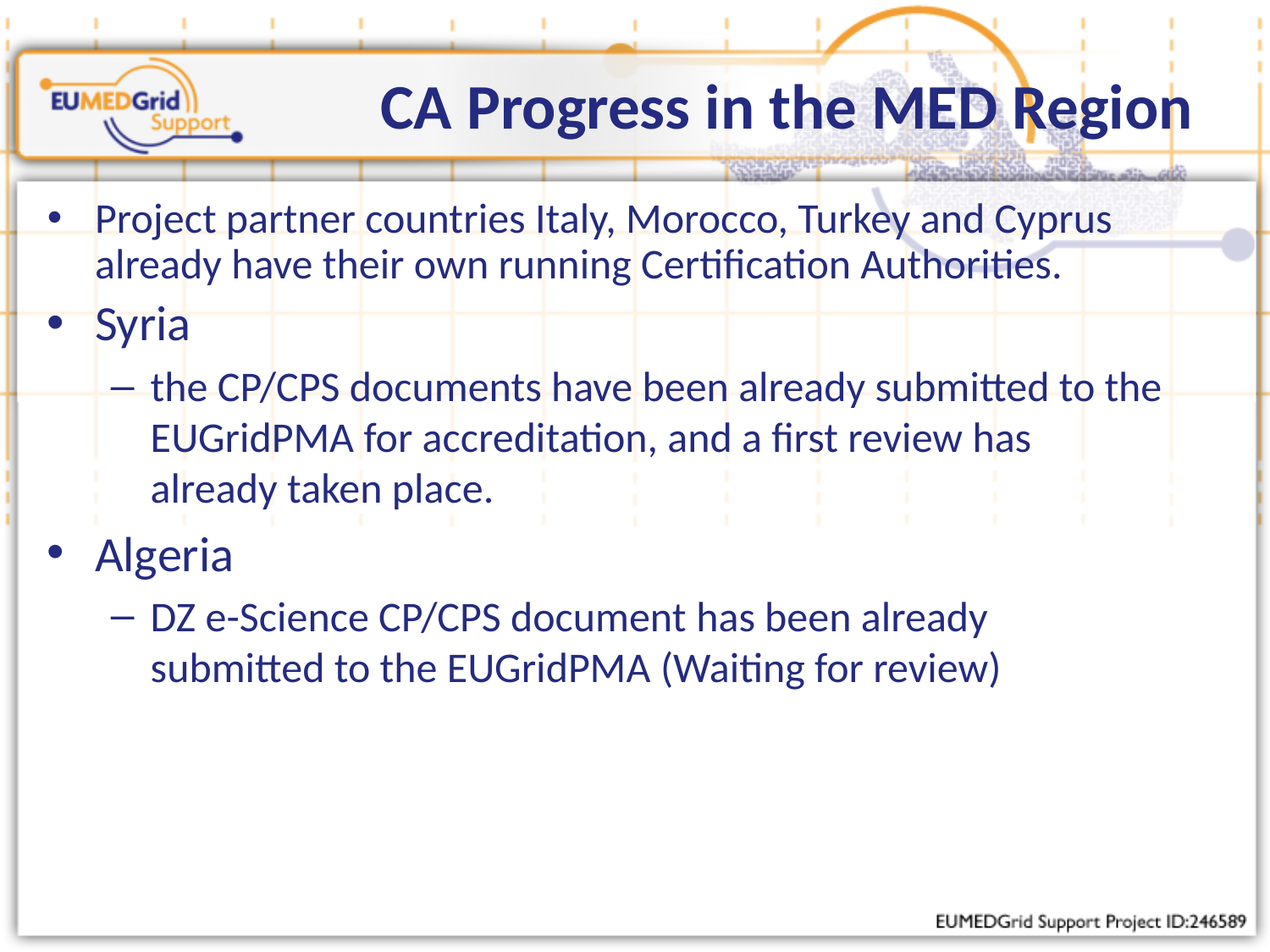

CA Progress in the MED Region
Project partner countries Italy, Morocco, Turkey and Cyprus already have their own running Certification Authorities.
Syria
the CP/CPS documents have been already submitted to the EUGridPMA for accreditation, and a first review has already taken place.
Algeria
DZ e-Science CP/CPS document has been already submitted to the EUGridPMA (Waiting for review)